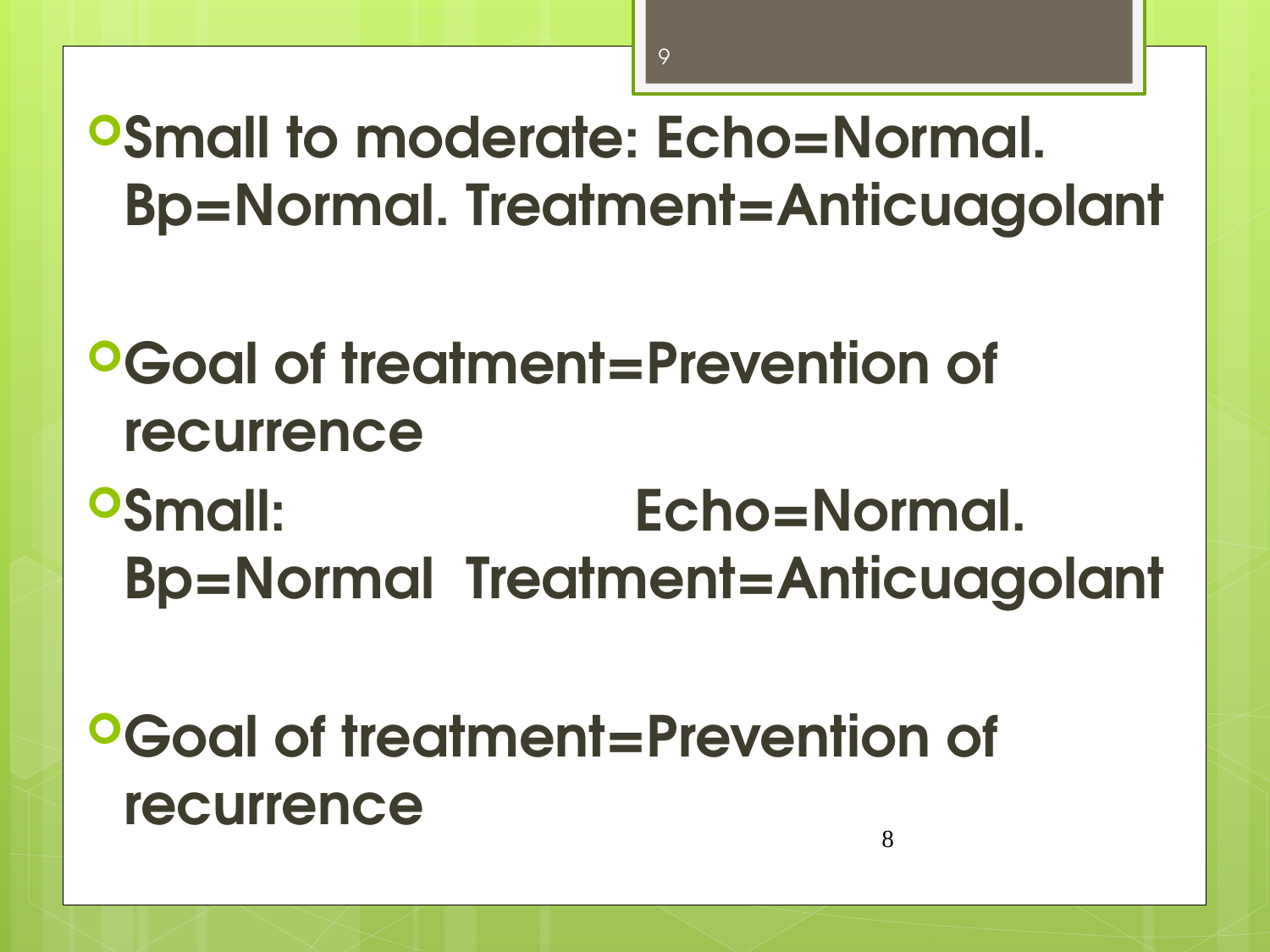

9
Small to moderate: Echo=Normal. Bp=Normal. Treatment=Anticuagolant

Goal of treatment=Prevention of recurrence
Small:                      Echo=Normal.  Bp=Normal  Treatment=Anticuagolant

Goal of treatment=Prevention of recurrence
8